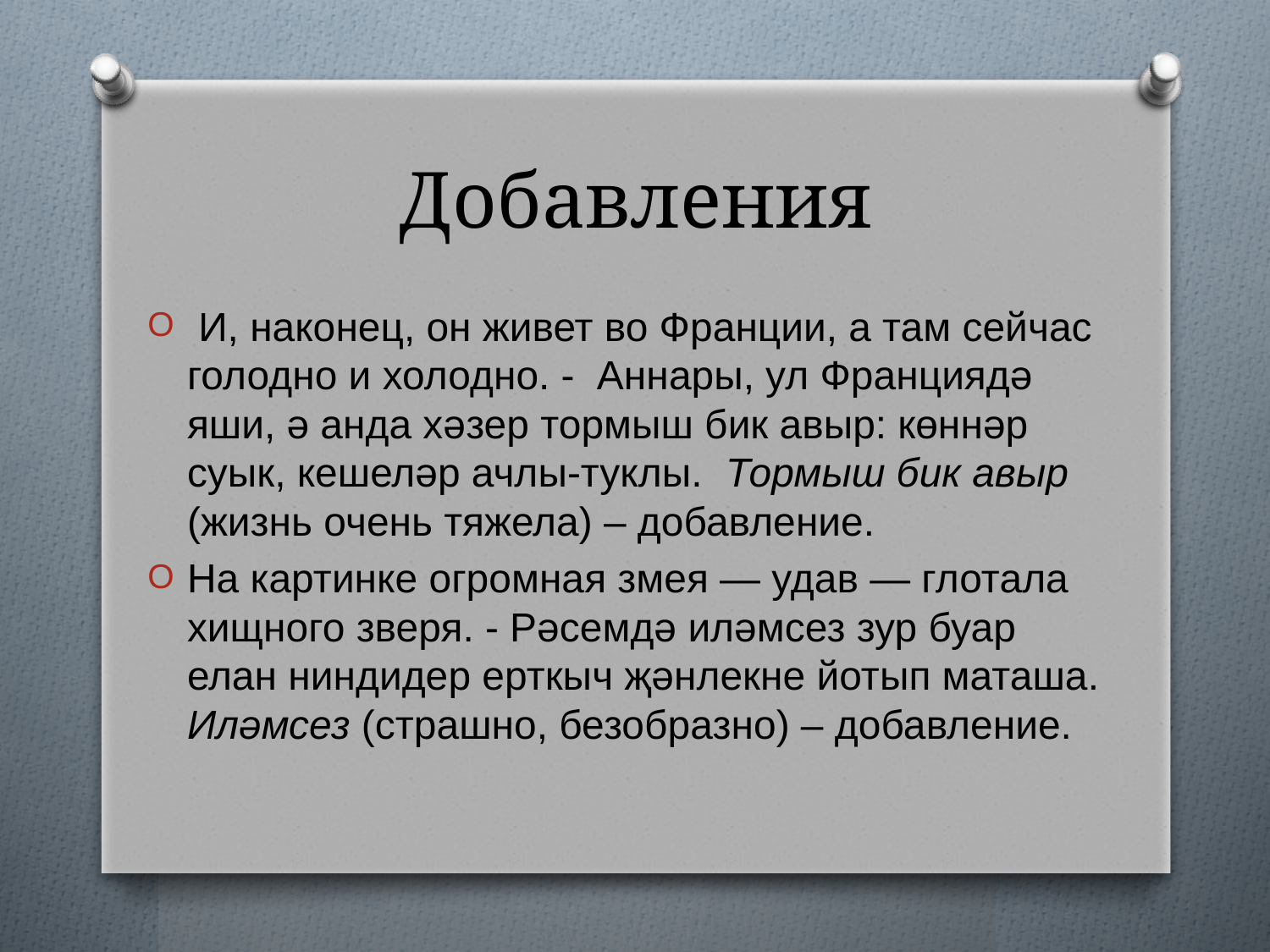

# Добавления
 И, наконец, он живет во Франции, а там сейчас голодно и холодно. -  Аннары, ул Франциядә яши, ә анда хәзер тормыш бик авыр: көннәр суык, кешеләр ачлы-туклы.  Тормыш бик авыр (жизнь очень тяжела) – добавление.
На картинке огромная змея — удав — глотала хищного зверя. - Рәсемдә иләмсез зур буар елан ниндидер ерткыч җәнлекне йотып маташа. Иләмсез (страшно, безобразно) – добавление.